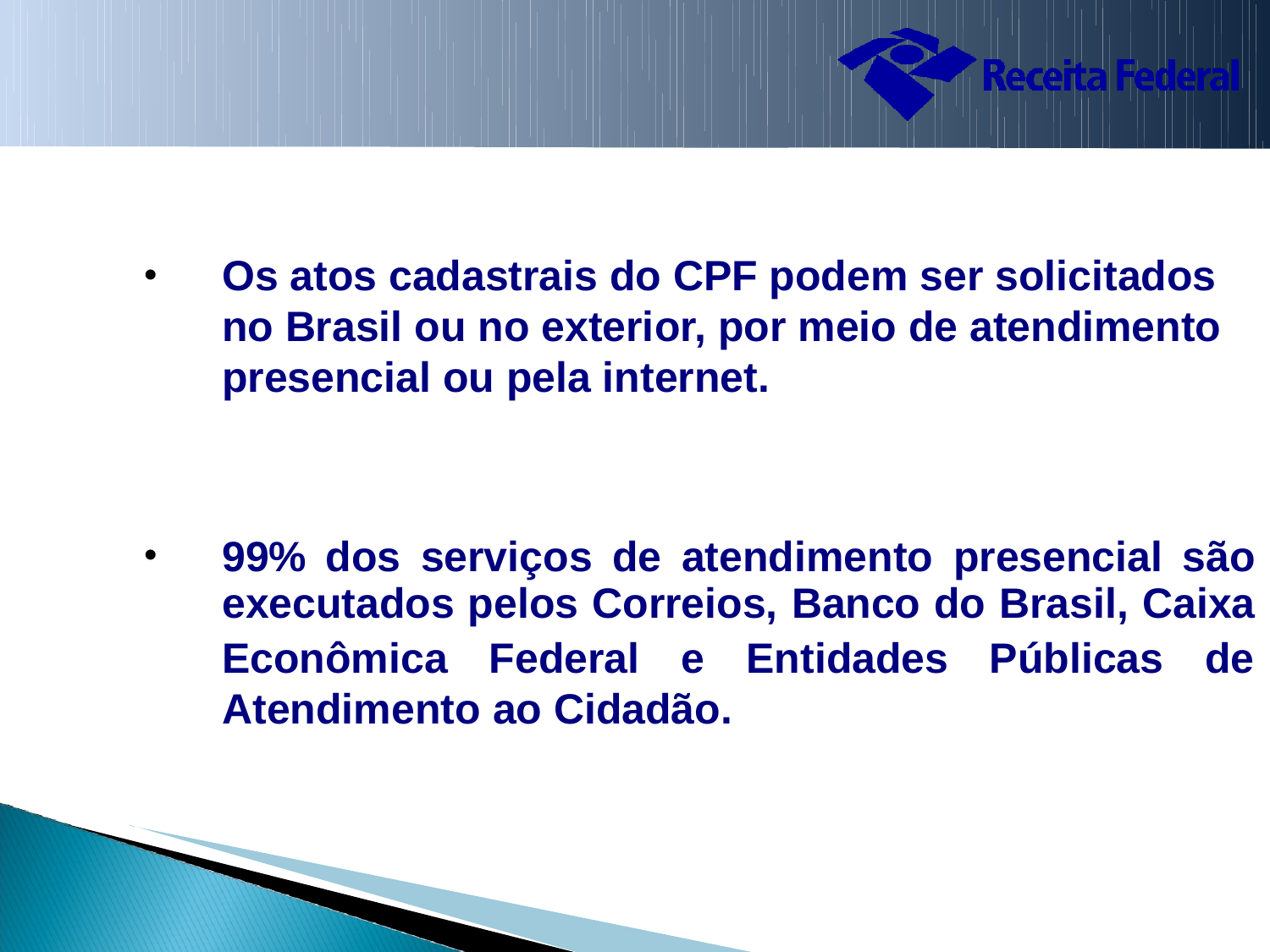

•
Os atos cadastrais do CPF podem ser solicitados
no Brasil ou no exterior, por meio de atendimento presencial ou pela internet.
•
99% dos serviços de atendimento presencial são
executados pelos Correios, Banco do Brasil, Caixa
Econômica
Federal
e   Entidades
Públicas
de
Atendimento ao Cidadão.